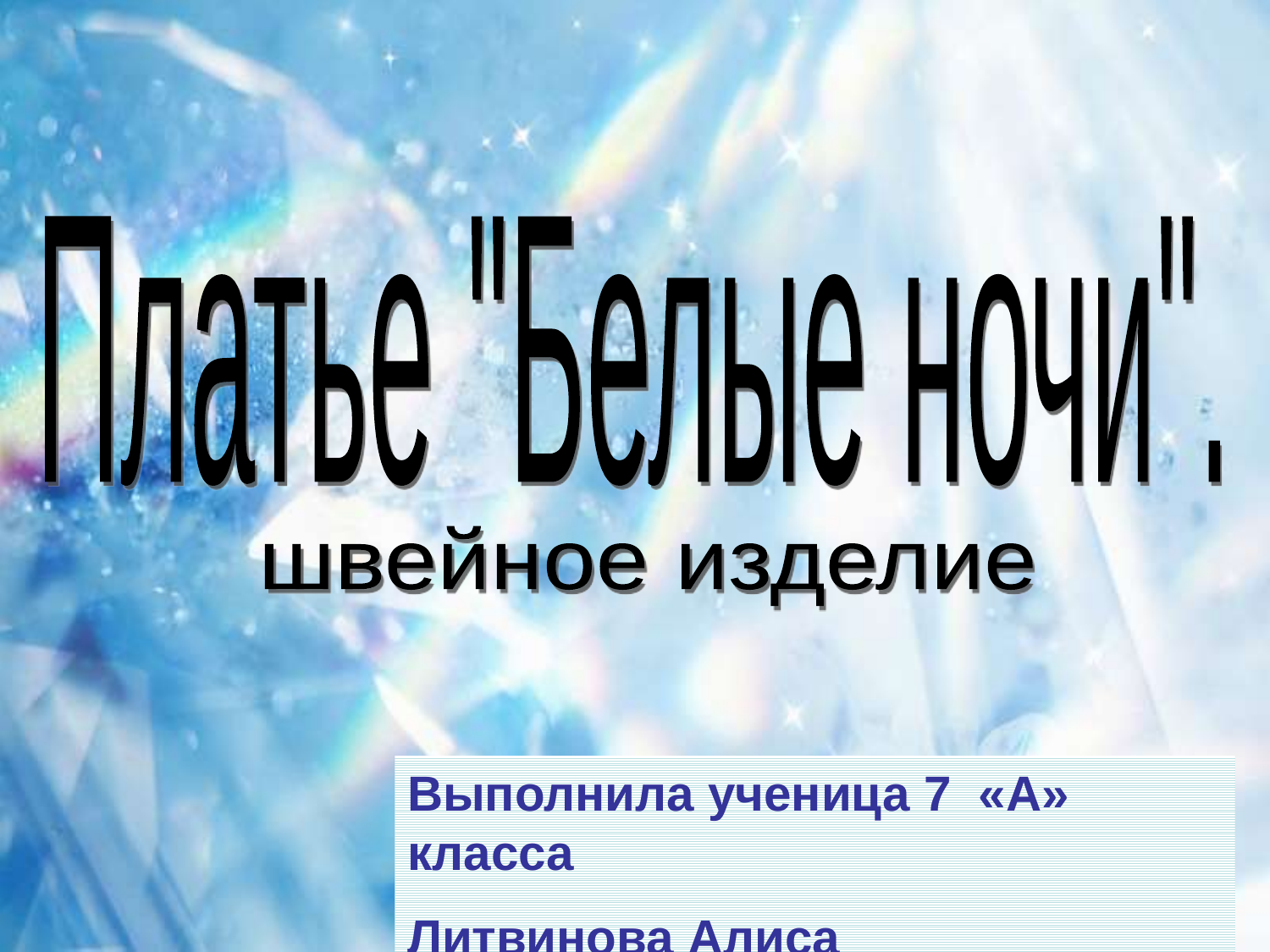

Платье "Белые ночи".
швейное изделие
Выполнила ученица 7  «А» класса
Литвинова Алиса